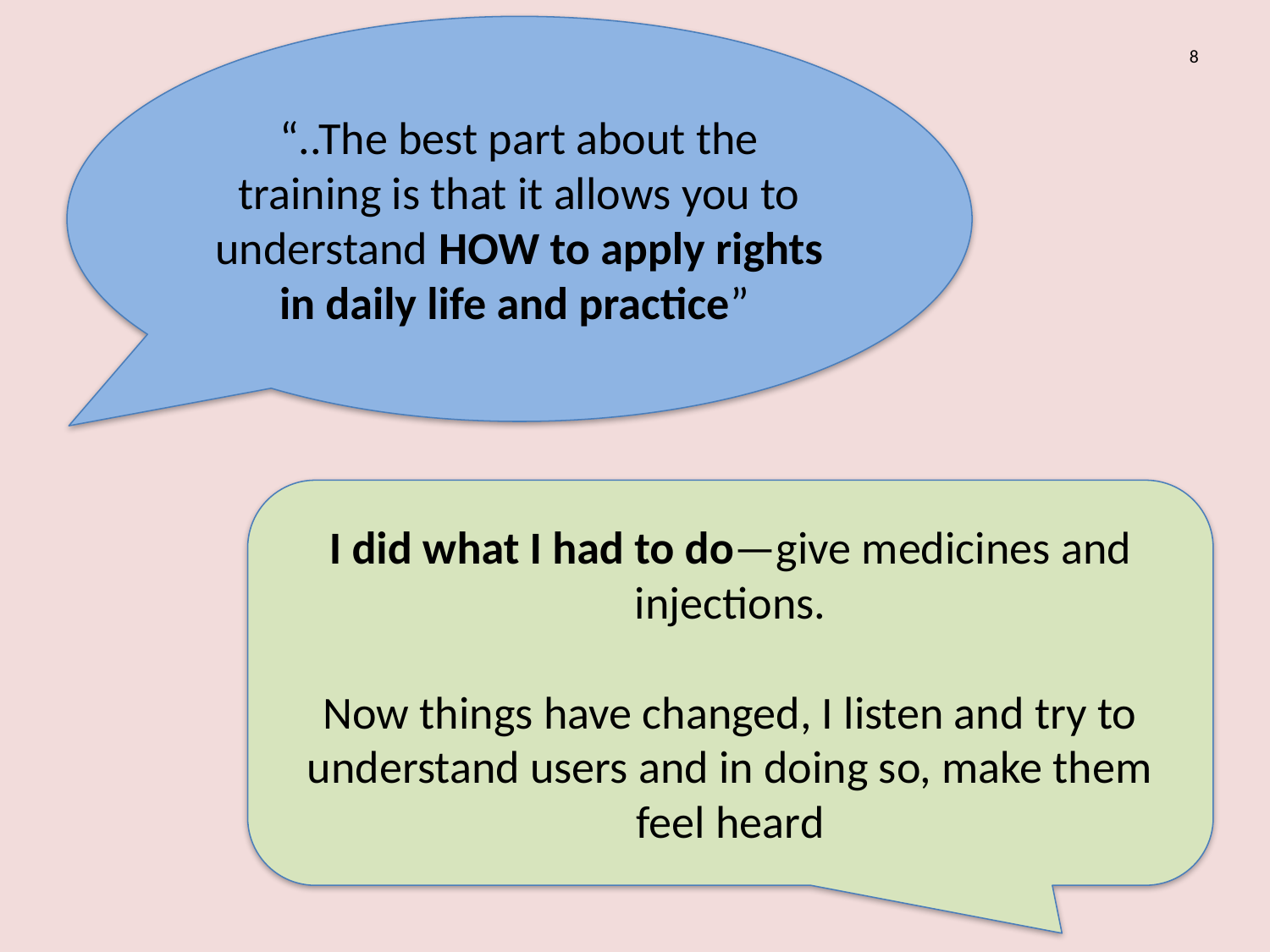

“..The best part about the training is that it allows you to understand HOW to apply rights in daily life and practice”
8

I did what I had to do—give medicines and injections.

Now things have changed, I listen and try to understand users and in doing so, make them feel heard